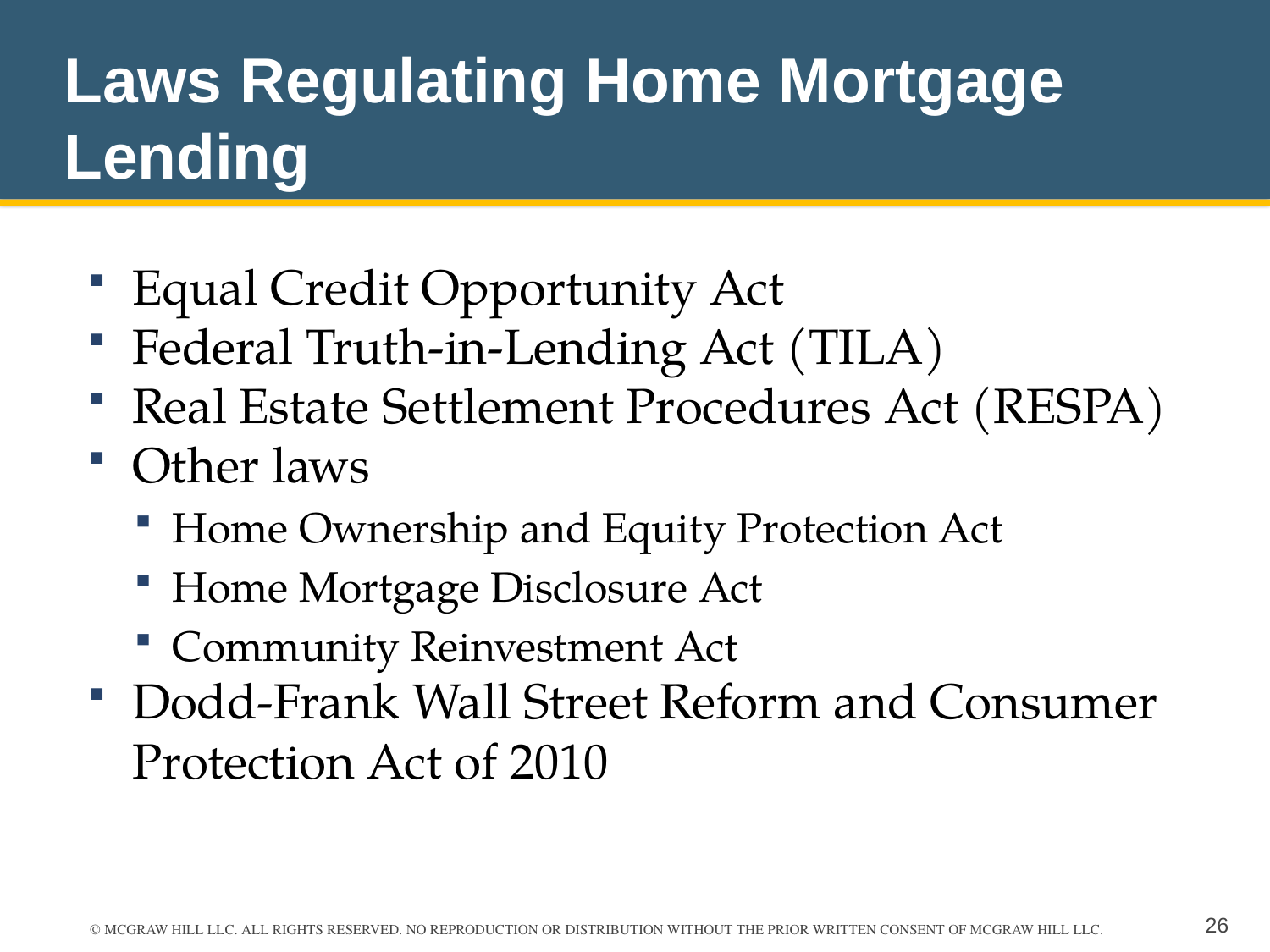

# Laws Regulating Home Mortgage Lending
Equal Credit Opportunity Act
Federal Truth-in-Lending Act (TILA)
Real Estate Settlement Procedures Act (RESPA)
Other laws
Home Ownership and Equity Protection Act
Home Mortgage Disclosure Act
Community Reinvestment Act
Dodd-Frank Wall Street Reform and Consumer Protection Act of 2010
© MCGRAW HILL LLC. ALL RIGHTS RESERVED. NO REPRODUCTION OR DISTRIBUTION WITHOUT THE PRIOR WRITTEN CONSENT OF MCGRAW HILL LLC.
26